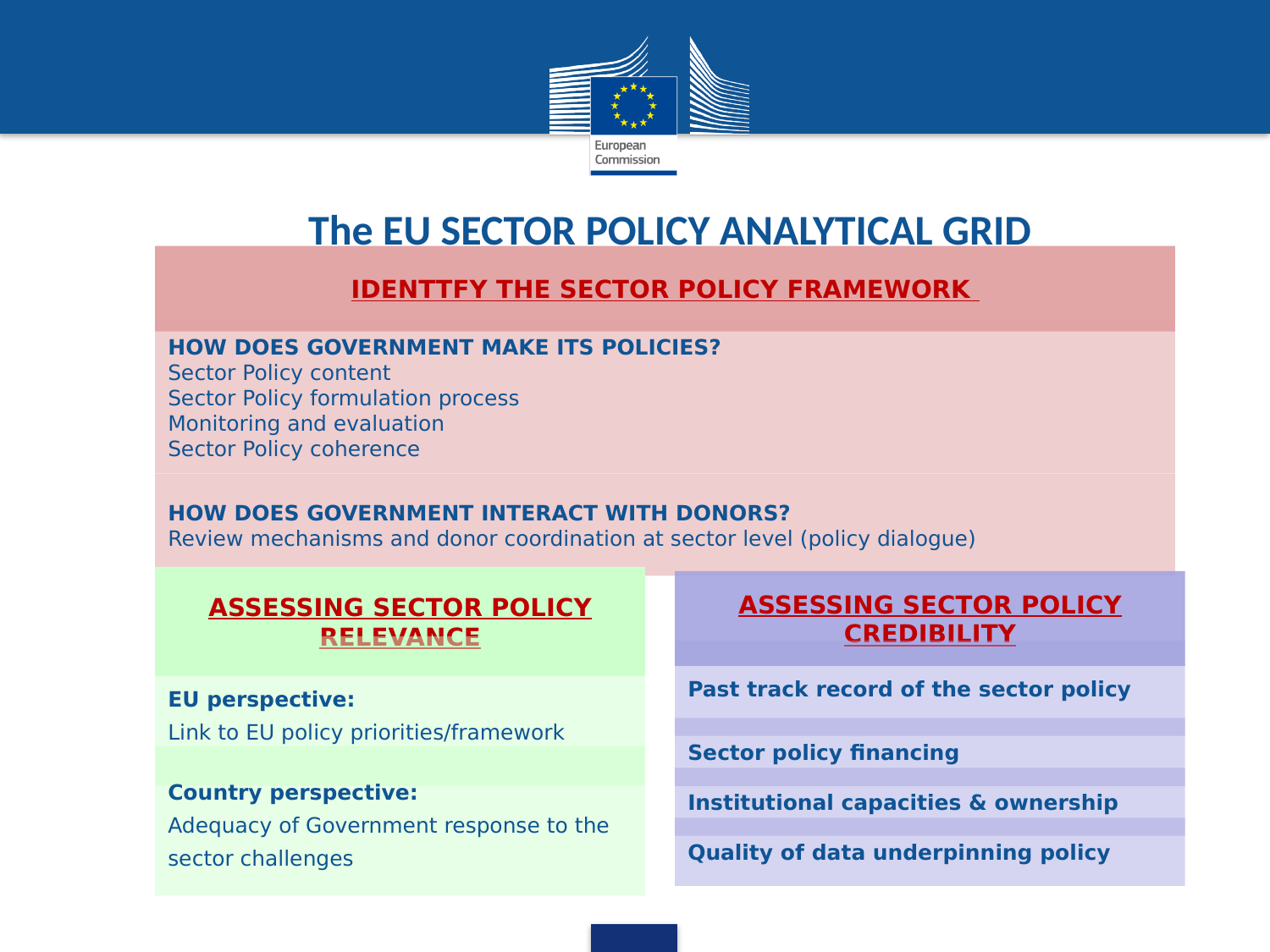

The EU SECTOR POLICY ANALYTICAL GRID
IDENTTFY THE SECTOR POLICY FRAMEWORK
HOW DOES GOVERNMENT MAKE ITS POLICIES?
Sector Policy content
Sector Policy formulation process
Monitoring and evaluation
Sector Policy coherence
HOW DOES GOVERNMENT INTERACT WITH DONORS?
Review mechanisms and donor coordination at sector level (policy dialogue)
ASSESSING SECTOR POLICY RELEVANCE
ASSESSING SECTOR POLICY CREDIBILITY
EU perspective:
Link to EU policy priorities/framework
Past track record of the sector policy
Sector policy financing
Country perspective:
Adequacy of Government response to the sector challenges
Institutional capacities & ownership
Quality of data underpinning policy